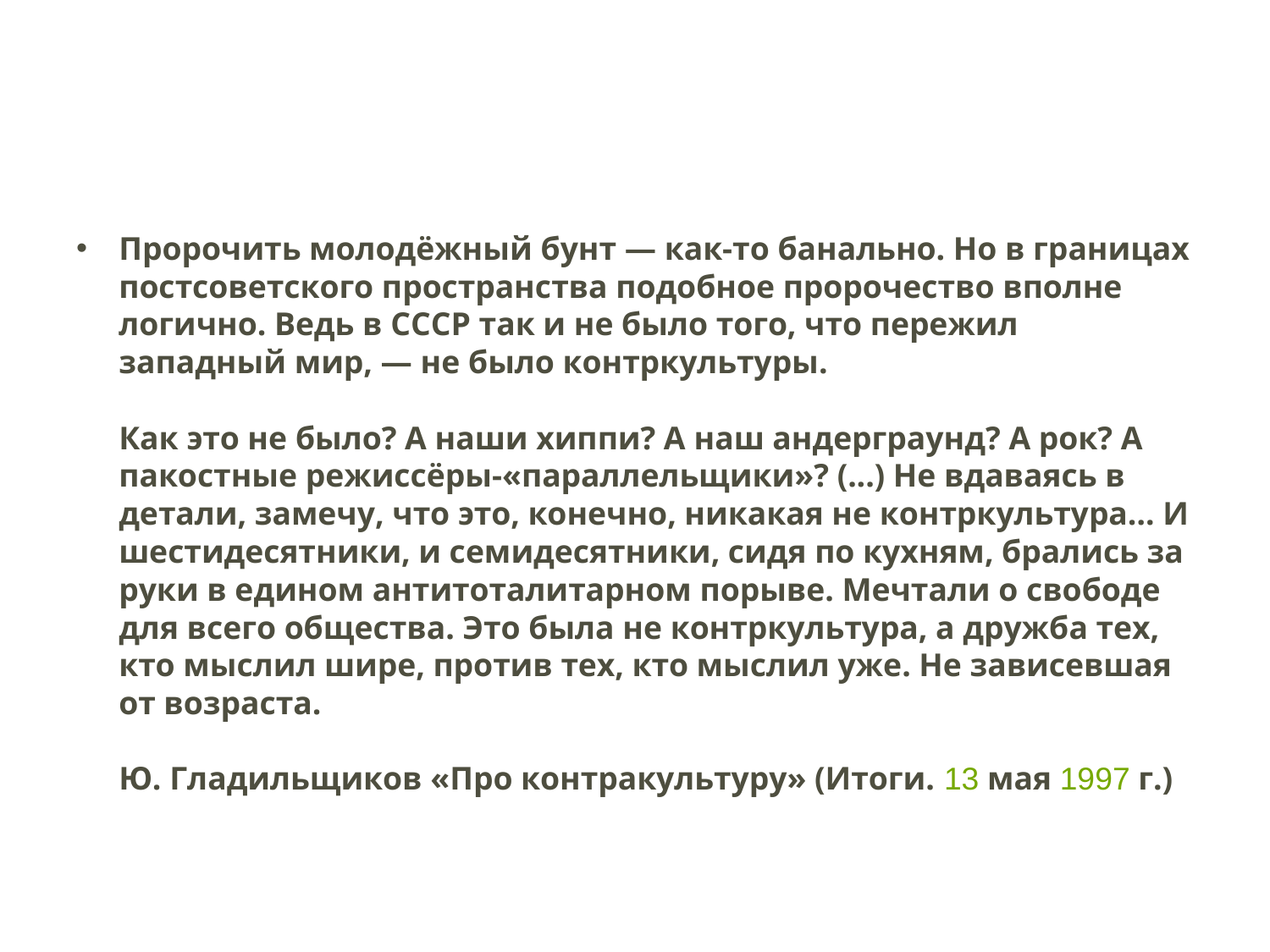

#
Пророчить молодёжный бунт — как-то банально. Но в границах постсоветского пространства подобное пророчество вполне логично. Ведь в СССР так и не было того, что пережил западный мир, — не было контркультуры.
Как это не было? А наши хиппи? А наш андерграунд? А рок? А пакостные режиссёры-«параллельщики»? (...) Не вдаваясь в детали, замечу, что это, конечно, никакая не контркультура… И шестидесятники, и семидесятники, сидя по кухням, брались за руки в едином антитоталитарном порыве. Мечтали о свободе для всего общества. Это была не контркультура, а дружба тех, кто мыслил шире, против тех, кто мыслил уже. Не зависевшая от возраста.
Ю. Гладильщиков «Про контракультуру» (Итоги. 13 мая 1997 г.)